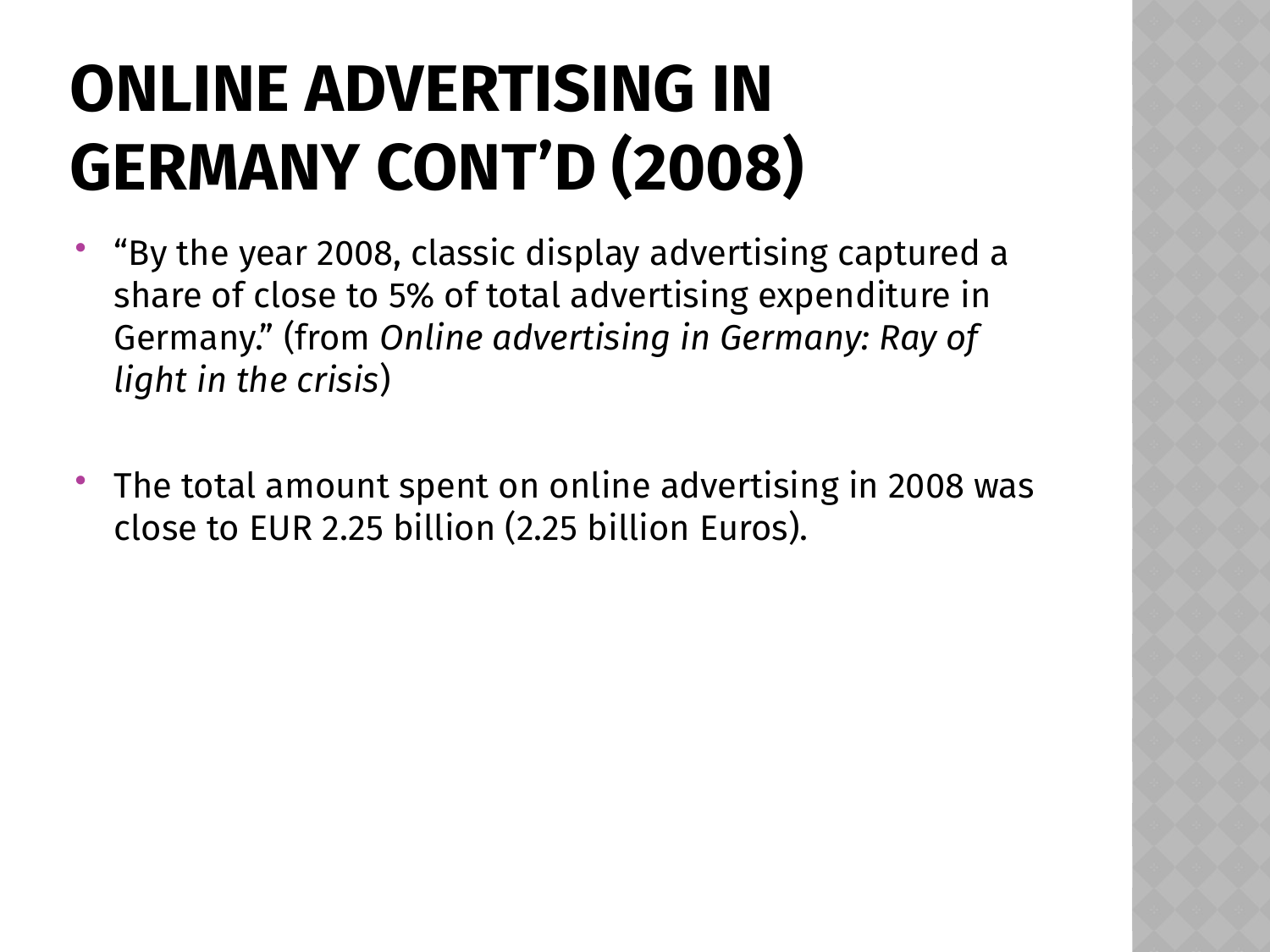

# Online advertising in Germany Cont’d (2008)
“By the year 2008, classic display advertising captured a share of close to 5% of total advertising expenditure in Germany.” (from Online advertising in Germany: Ray of light in the crisis)

The total amount spent on online advertising in 2008 was close to EUR 2.25 billion (2.25 billion Euros).